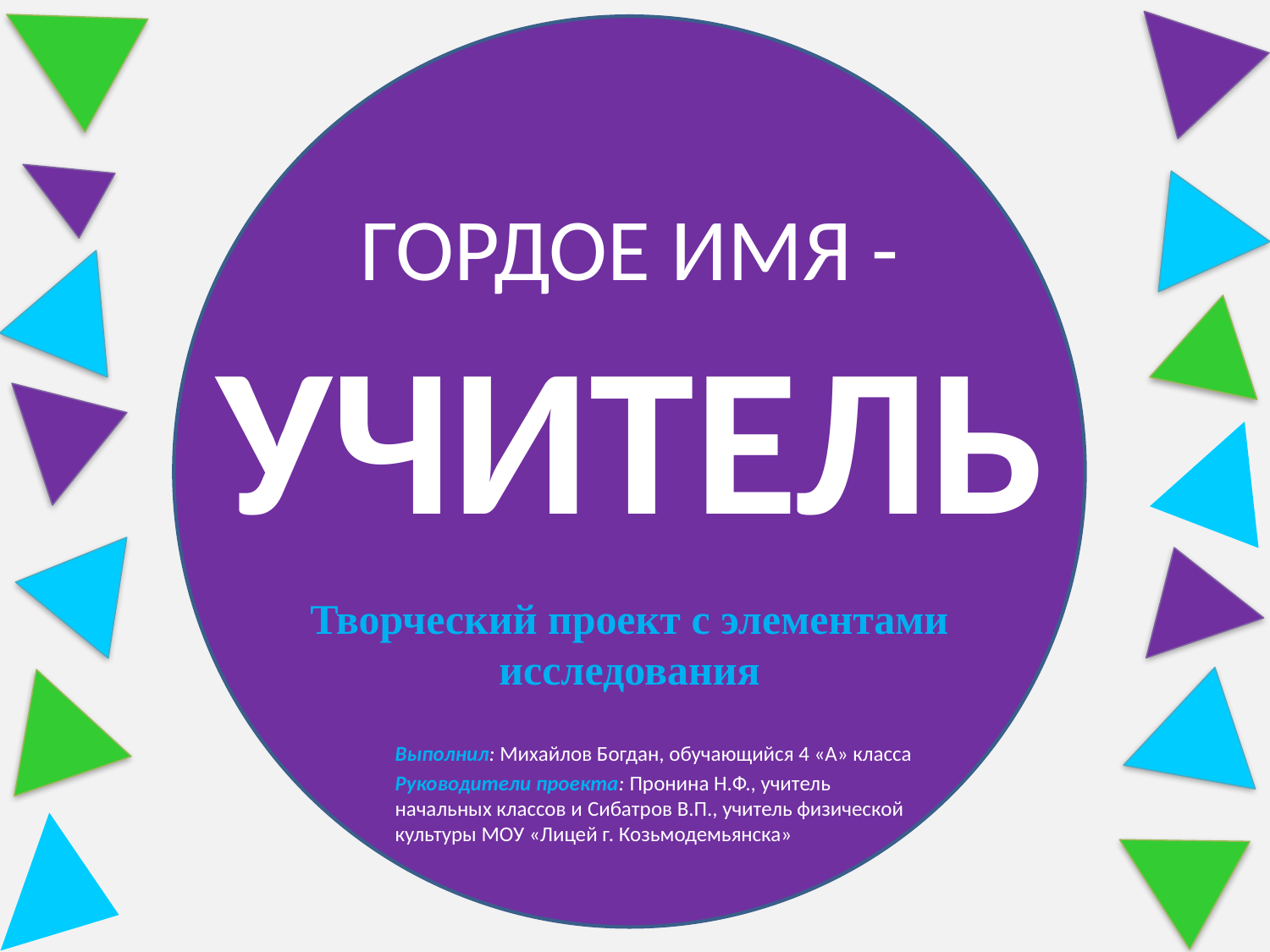

ГОРДОЕ ИМЯ -

УЧИТЕЛЬ

Творческий проект с элементами исследования

Выполнил: Михайлов Богдан, обучающийся 4 «А» класса
Руководители проекта: Пронина Н.Ф., учитель начальных классов и Сибатров В.П., учитель физической культуры МОУ «Лицей г. Козьмодемьянска»